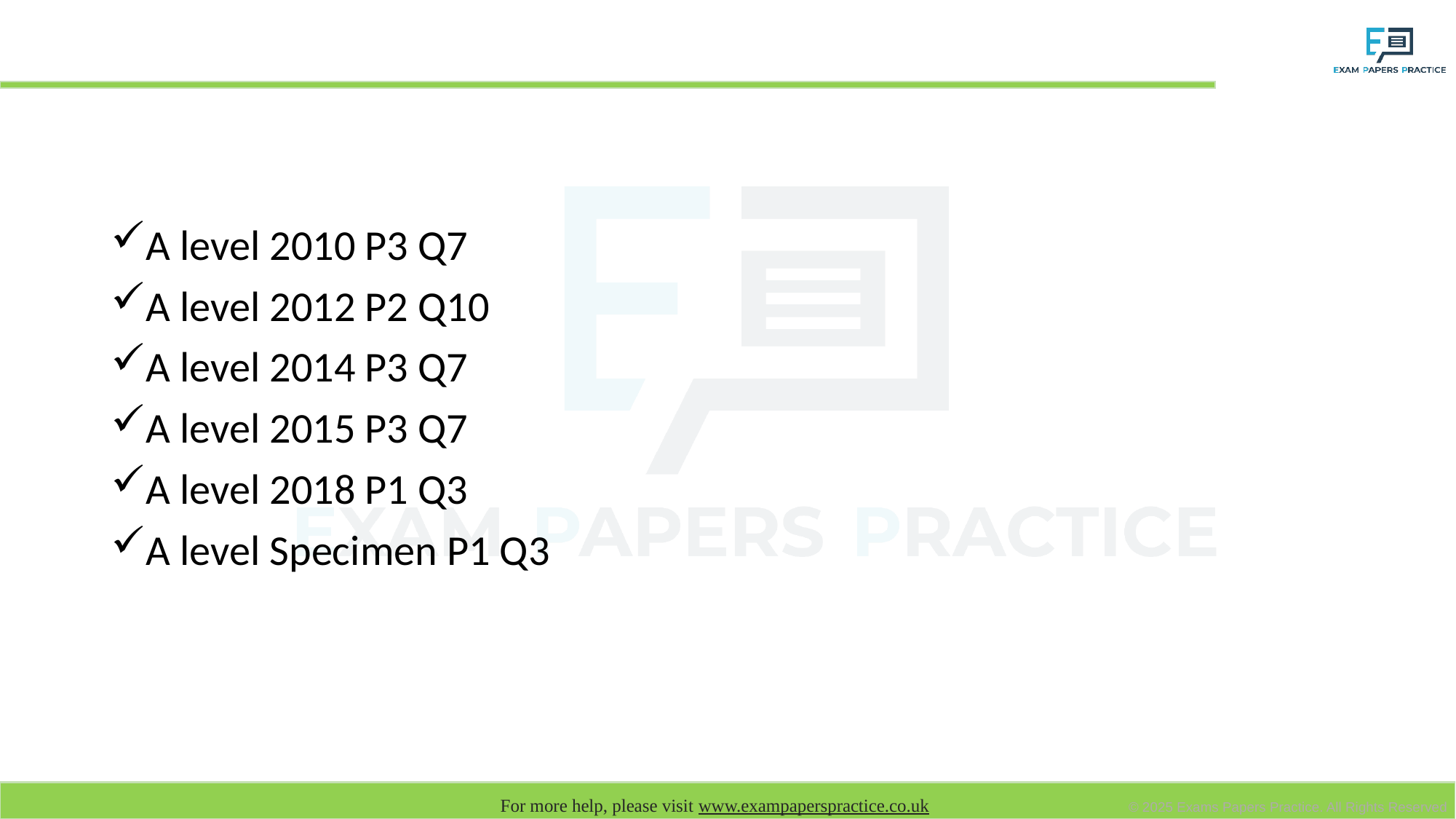

# AQA Past Papers
A level 2010 P3 Q7
A level 2012 P2 Q10
A level 2014 P3 Q7
A level 2015 P3 Q7
A level 2018 P1 Q3
A level Specimen P1 Q3